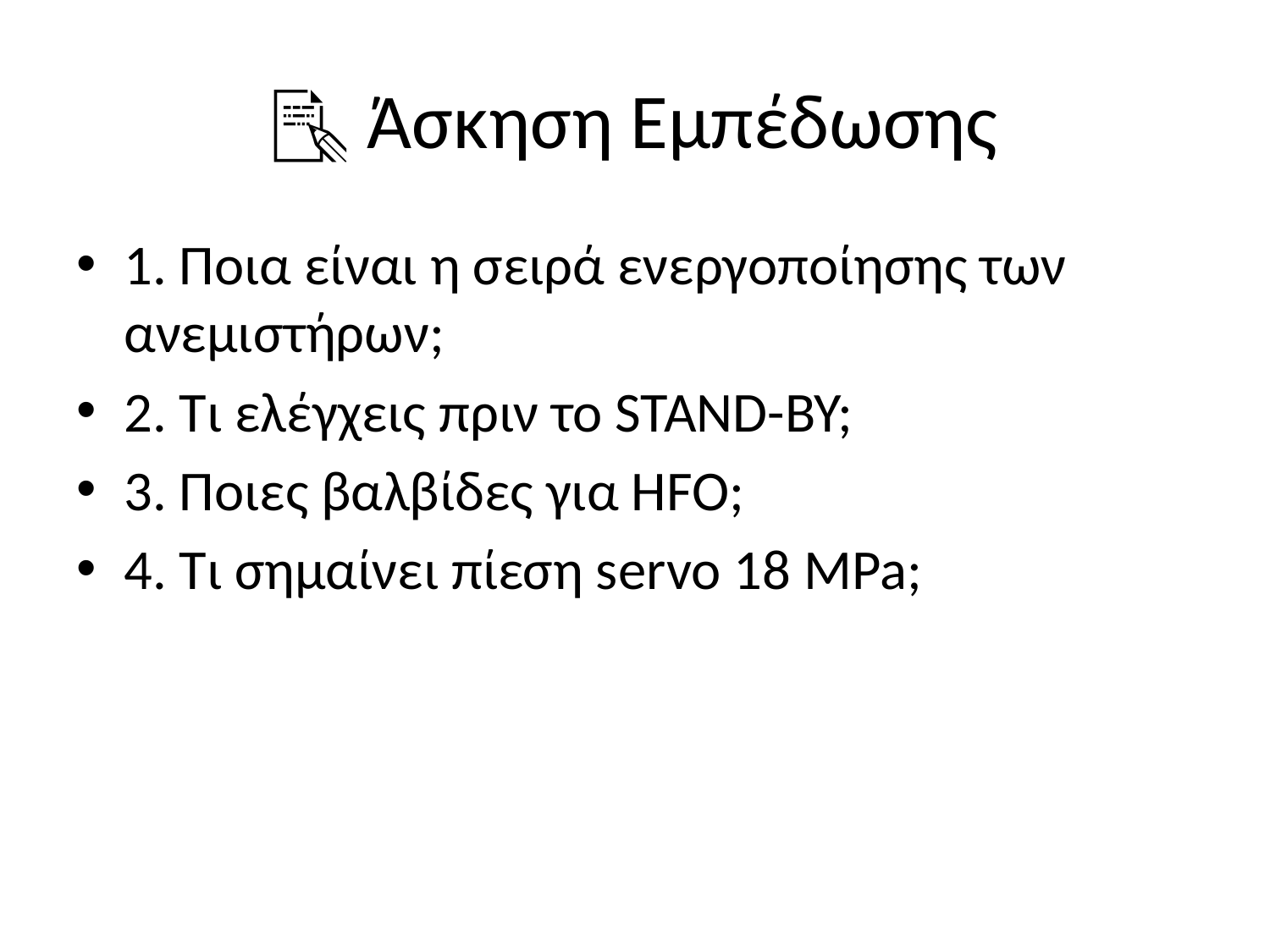

# 📝 Άσκηση Εμπέδωσης
1. Ποια είναι η σειρά ενεργοποίησης των ανεμιστήρων;
2. Τι ελέγχεις πριν το STAND-BY;
3. Ποιες βαλβίδες για HFO;
4. Τι σημαίνει πίεση servo 18 MPa;